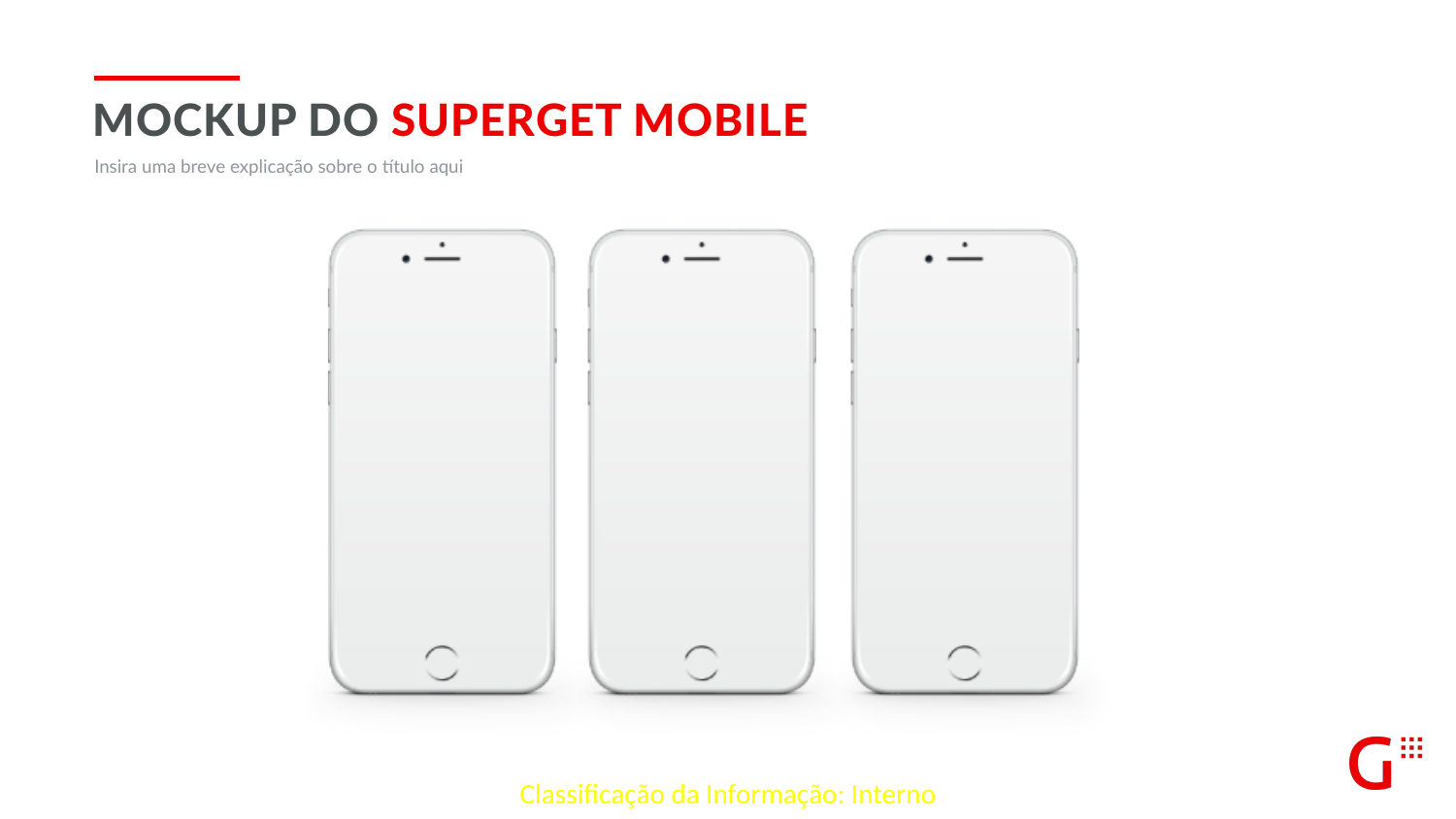

Mockup do superget mobile
Insira uma breve explicação sobre o título aqui